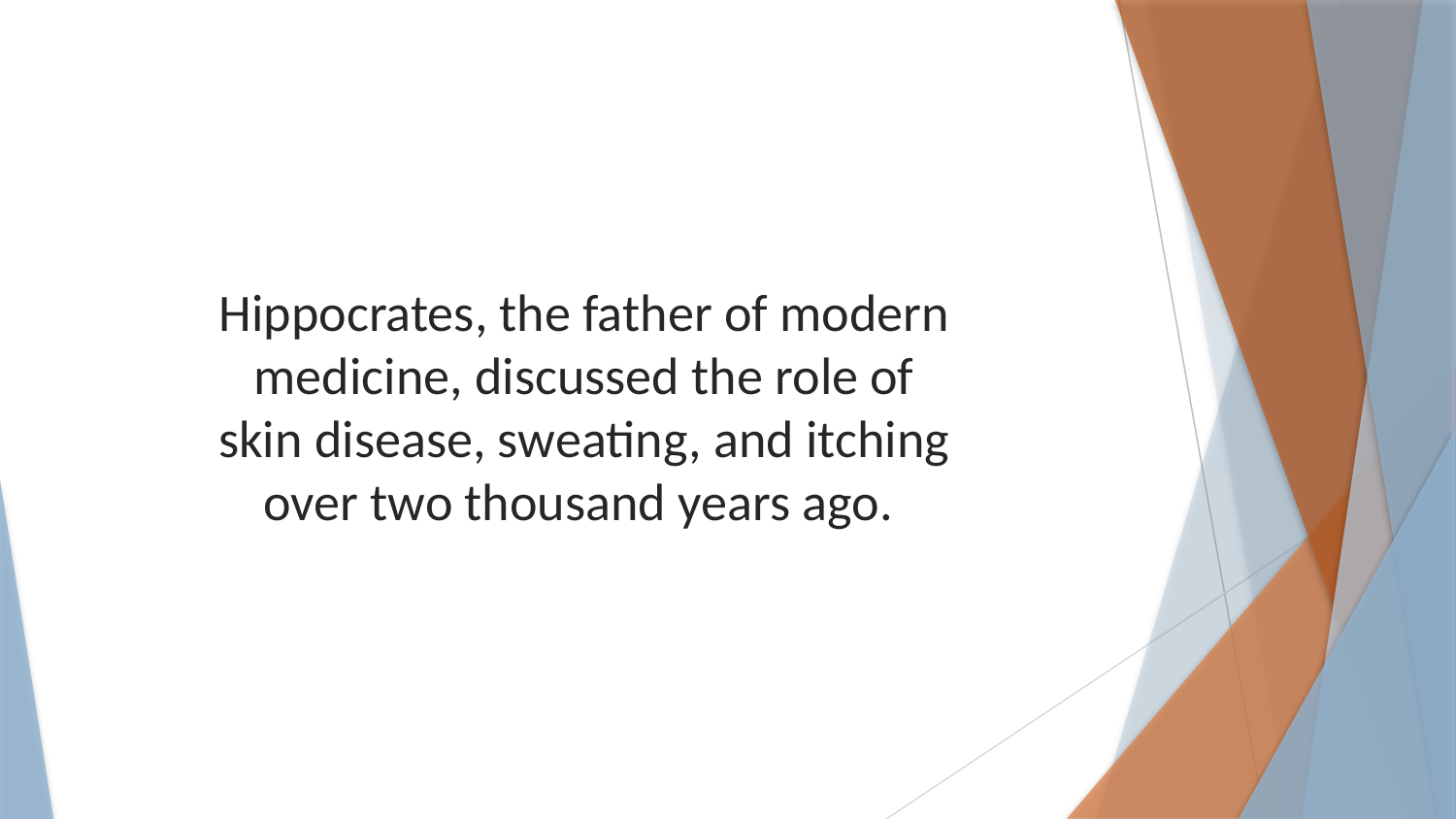

Hippocrates, the father of modern medicine, discussed the role of skin disease, sweating, and itching over two thousand years ago.